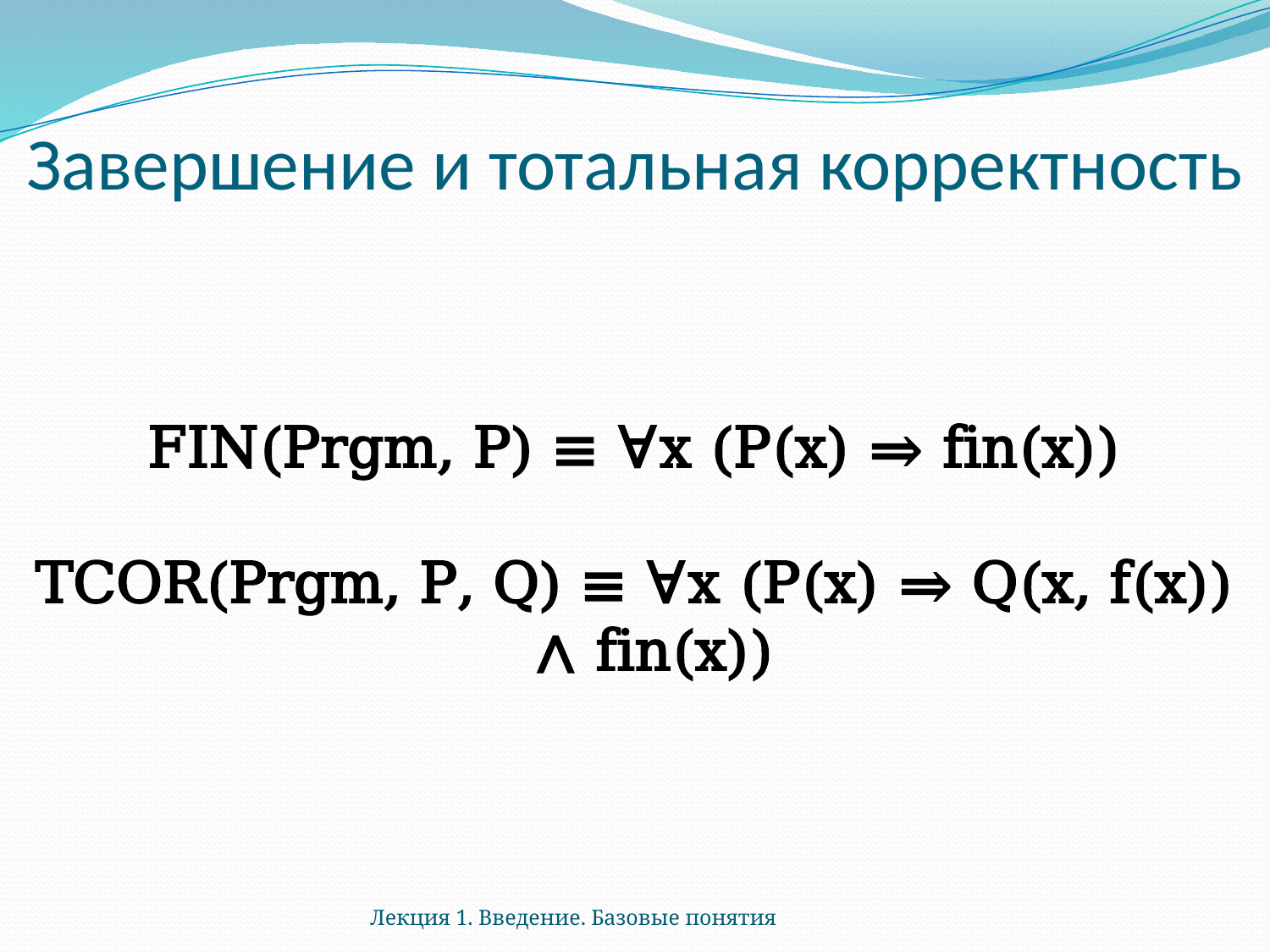

# Завершение и тотальная корректность
FIN(Prgm, P) ≡ ∀x (P(x) ⇒ fin(x))

TCOR(Prgm, P, Q) ≡ ∀x (P(x) ⇒ Q(x, f(x)) ∧ fin(x))
Лекция 1. Введение. Базовые понятия